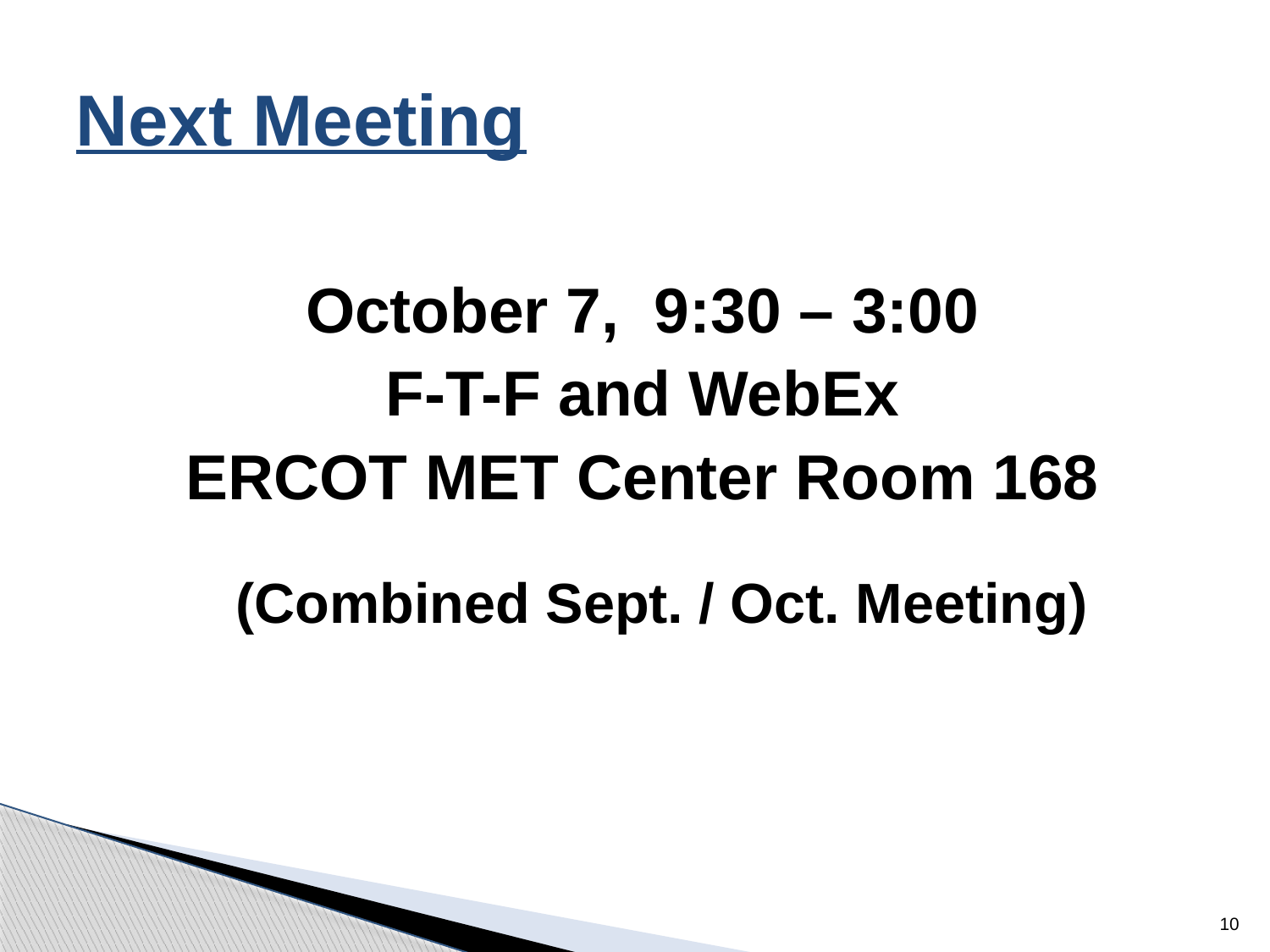

# Next Meeting

October 7,  9:30 – 3:00
F-T-F and WebEx
ERCOT MET Center Room 168

(Combined Sept. / Oct. Meeting)
10